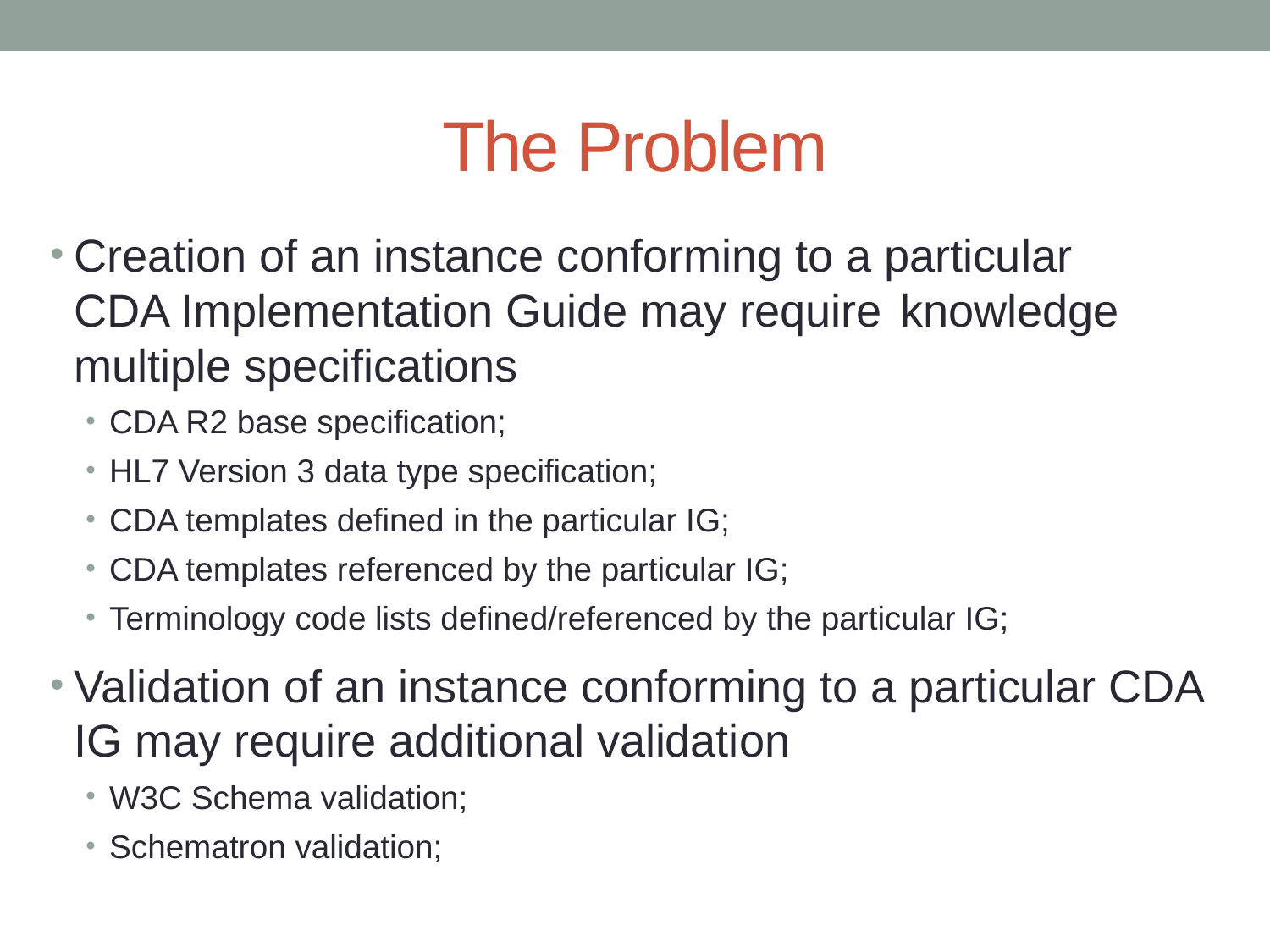

# The Problem
Creation of an instance conforming to a particular 	CDA Implementation Guide may require 	knowledge multiple specifications
CDA R2 base specification;
HL7 Version 3 data type specification;
CDA templates defined in the particular IG;
CDA templates referenced by the particular IG;
Terminology code lists defined/referenced by the particular IG;
Validation of an instance conforming to a particular CDA IG may require additional validation
W3C Schema validation;
Schematron validation;